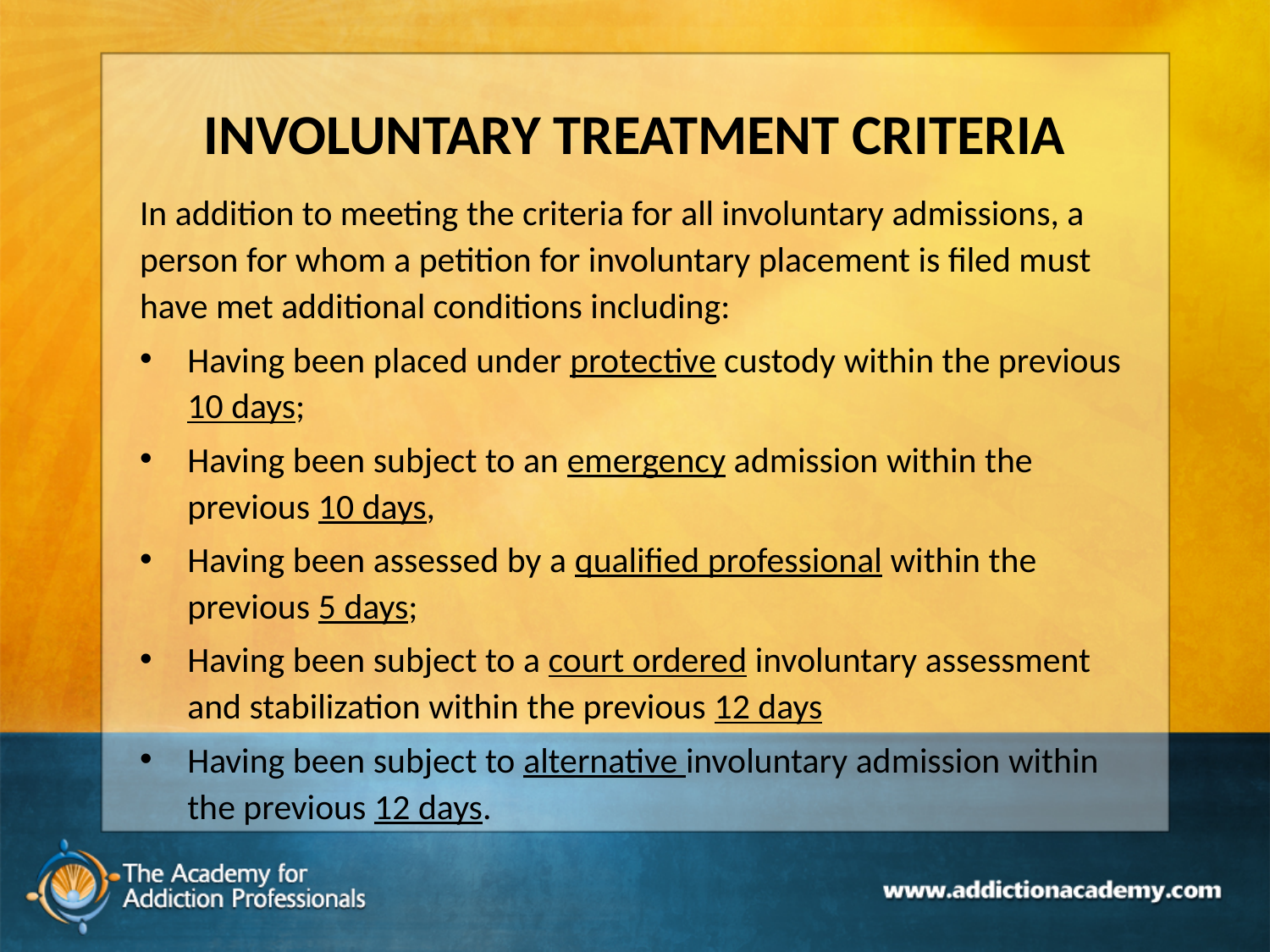

# INVOLUNTARY TREATMENT CRITERIA
In addition to meeting the criteria for all involuntary admissions, a person for whom a petition for involuntary placement is filed must have met additional conditions including:
Having been placed under protective custody within the previous 10 days;
Having been subject to an emergency admission within the previous 10 days,
Having been assessed by a qualified professional within the previous 5 days;
Having been subject to a court ordered involuntary assessment and stabilization within the previous 12 days
Having been subject to alternative involuntary admission within the previous 12 days.

149